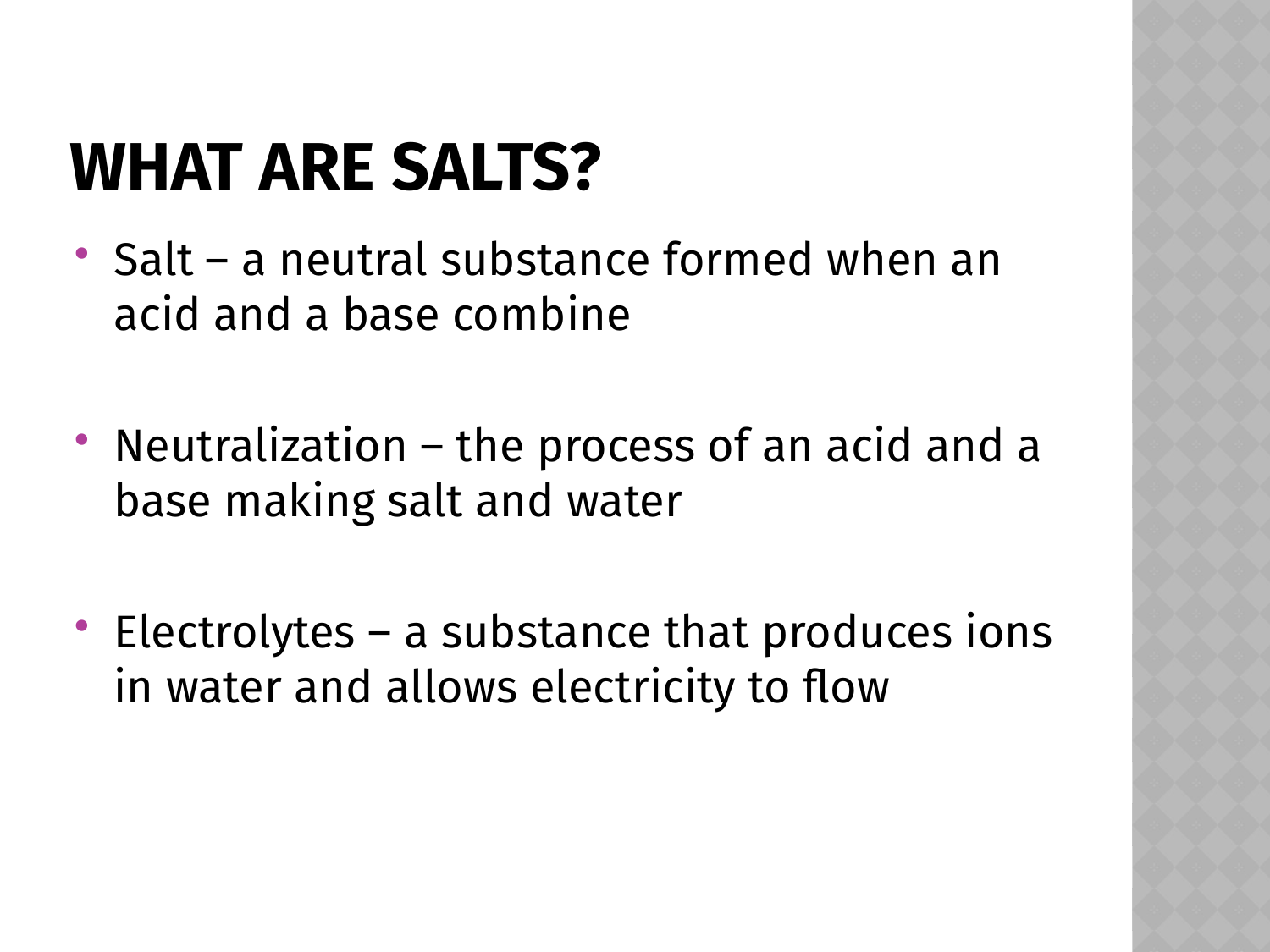

# What are salts?
Salt – a neutral substance formed when an acid and a base combine

Neutralization – the process of an acid and a base making salt and water

Electrolytes – a substance that produces ions in water and allows electricity to flow